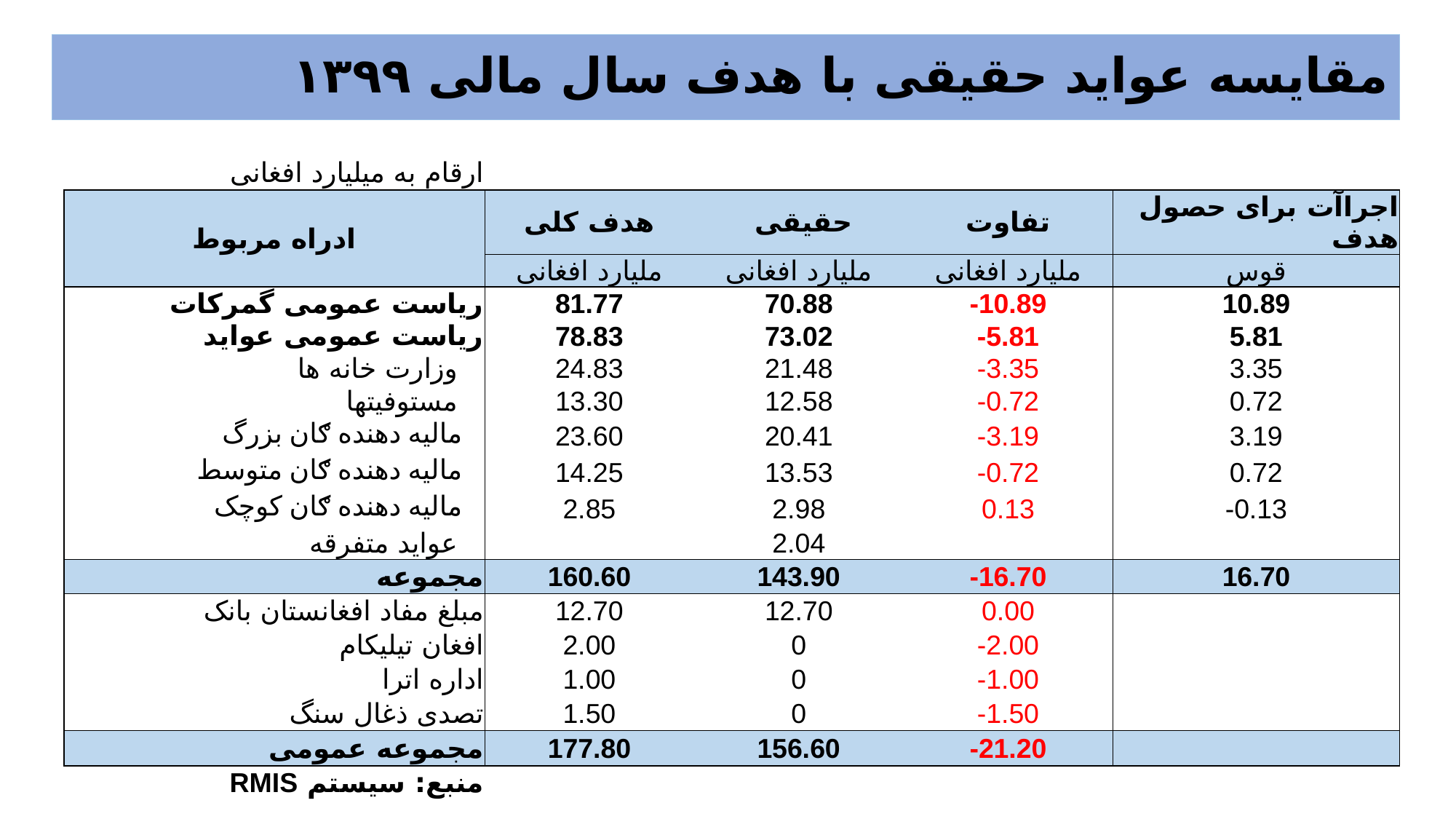

مقایسه عواید حقیقی با هدف سال مالی ۱۳۹۹
|  | ارقام به میلیارد افغانی |  |  |  |  |
| --- | --- | --- | --- | --- | --- |
| ادراه مربوط |  | هدف کلی | حقیقی | تفاوت | اجراآت برای حصول هدف |
|  |  | ملیارد افغانی | ملیارد افغانی | ملیارد افغانی | قوس |
|  | ریاست عمومی گمرکات | 81.77 | 70.88 | -10.89 | 10.89 |
|  | ریاست عمومی عواید | 78.83 | 73.02 | -5.81 | 5.81 |
|  | وزارت خانه ها | 24.83 | 21.48 | -3.35 | 3.35 |
|  | مستوفیتها | 13.30 | 12.58 | -0.72 | 0.72 |
|  | مالیه دهنده ګان بزرگ | 23.60 | 20.41 | -3.19 | 3.19 |
|  | مالیه دهنده ګان متوسط | 14.25 | 13.53 | -0.72 | 0.72 |
|  | مالیه دهنده ګان کوچک | 2.85 | 2.98 | 0.13 | -0.13 |
|  | عواید متفرقه |  | 2.04 |  |  |
|  | مجموعه | 160.60 | 143.90 | -16.70 | 16.70 |
|  | مبلغ مفاد افغانستان بانک | 12.70 | 12.70 | 0.00 |  |
|  | افغان تیلیکام | 2.00 | 0 | -2.00 |  |
|  | اداره اترا | 1.00 | 0 | -1.00 |  |
|  | تصدی ذغال سنگ | 1.50 | 0 | -1.50 |  |
|  | مجموعه عمومی | 177.80 | 156.60 | -21.20 |  |
|  | منبع: سیستم RMIS |  |  |  |  |